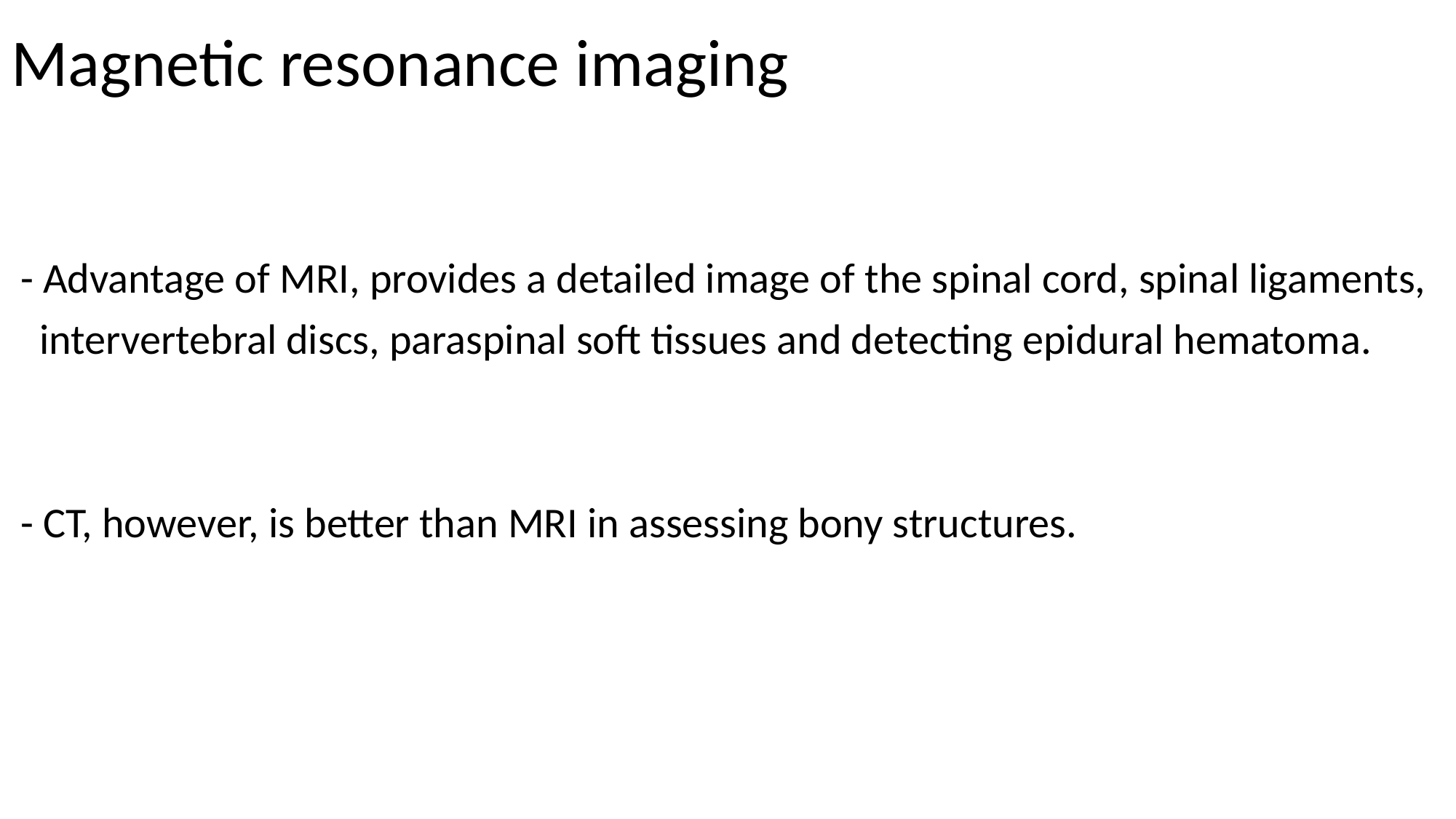

# Magnetic resonance imaging

 - Advantage of MRI, provides a detailed image of the spinal cord, spinal ligaments,
   intervertebral discs, paraspinal soft tissues and detecting epidural hematoma.

 - CT, however, is better than MRI in assessing bony structures.